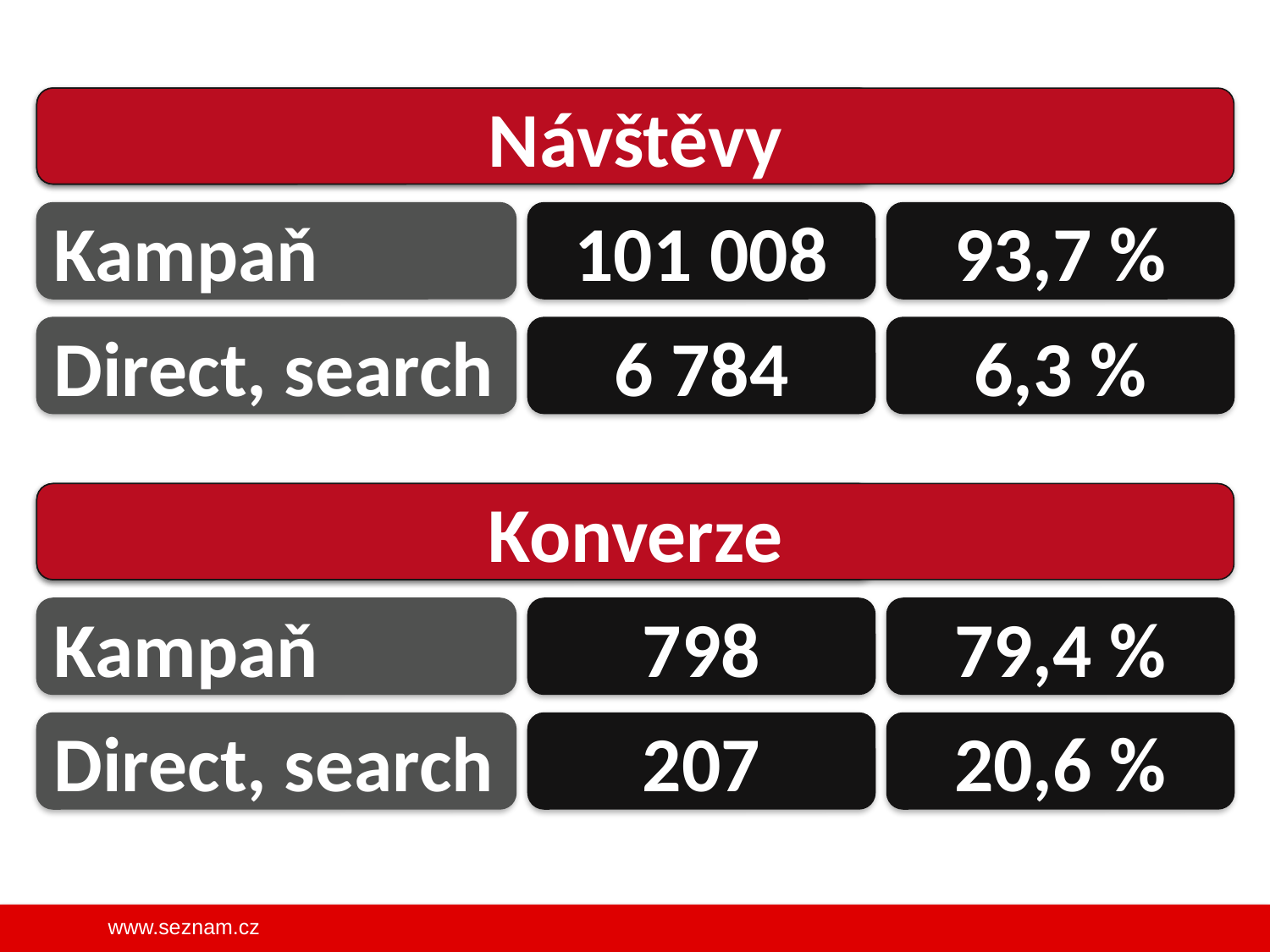

Návštěvy
Návštěvy
Kampaň
101 008
93,7 %
Direct, search
6 784
6,3 %
Konverze
Konverze
Kampaň
798
79,4 %
Direct, search
207
20,6 %